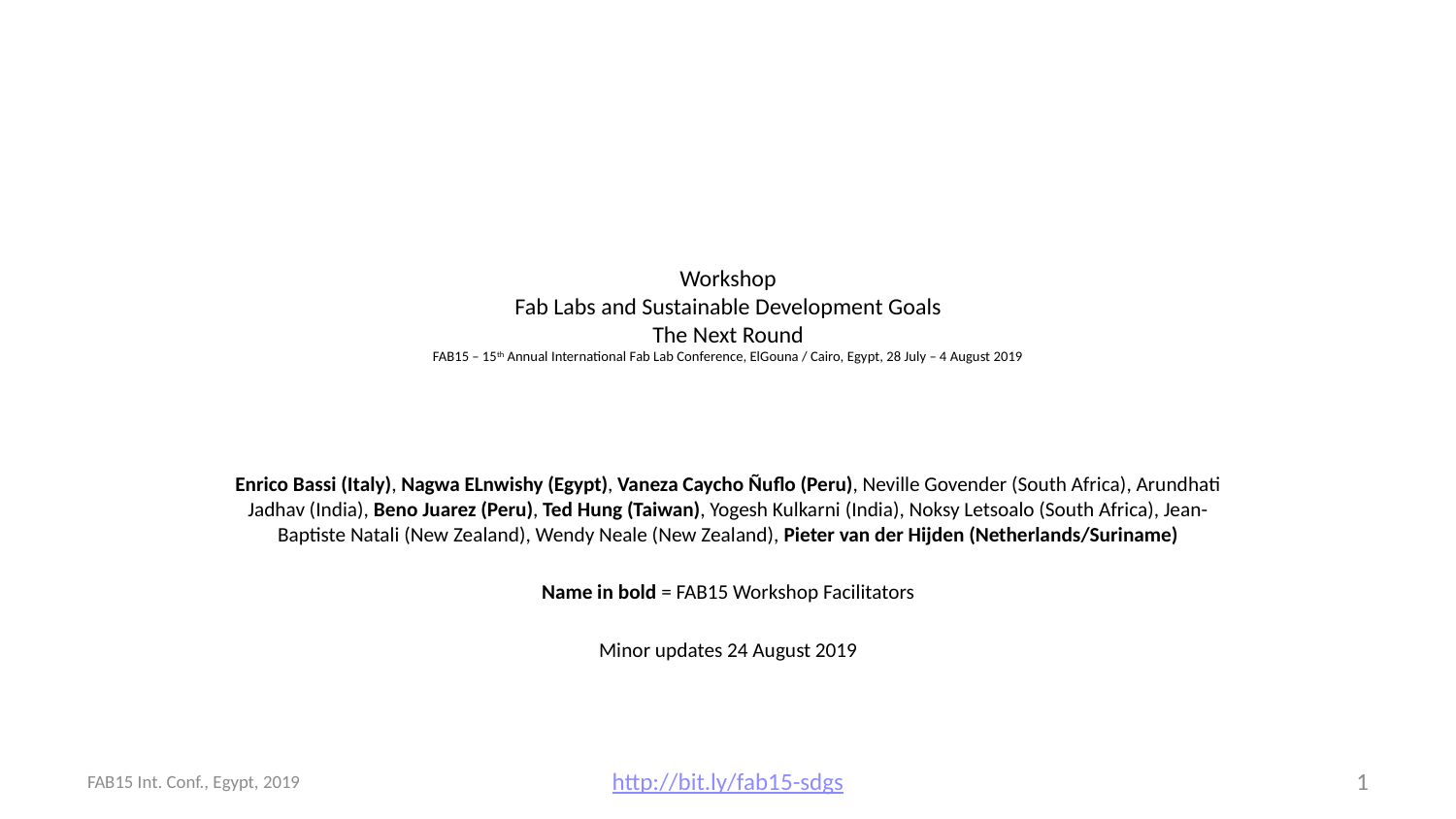

# Workshop Fab Labs and Sustainable Development Goals The Next Round FAB15 – 15th Annual International Fab Lab Conference, ElGouna / Cairo, Egypt, 28 July – 4 August 2019
Enrico Bassi (Italy), Nagwa ELnwishy (Egypt), Vaneza Caycho Ñuflo (Peru), Neville Govender (South Africa), Arundhati Jadhav (India), Beno Juarez (Peru), Ted Hung (Taiwan), Yogesh Kulkarni (India), Noksy Letsoalo (South Africa), Jean-Baptiste Natali (New Zealand), Wendy Neale (New Zealand), Pieter van der Hijden (Netherlands/Suriname)

Name in bold = FAB15 Workshop Facilitators

Minor updates 24 August 2019

FAB15 Int. Conf., Egypt, 2019
http://bit.ly/fab15-sdgs
1